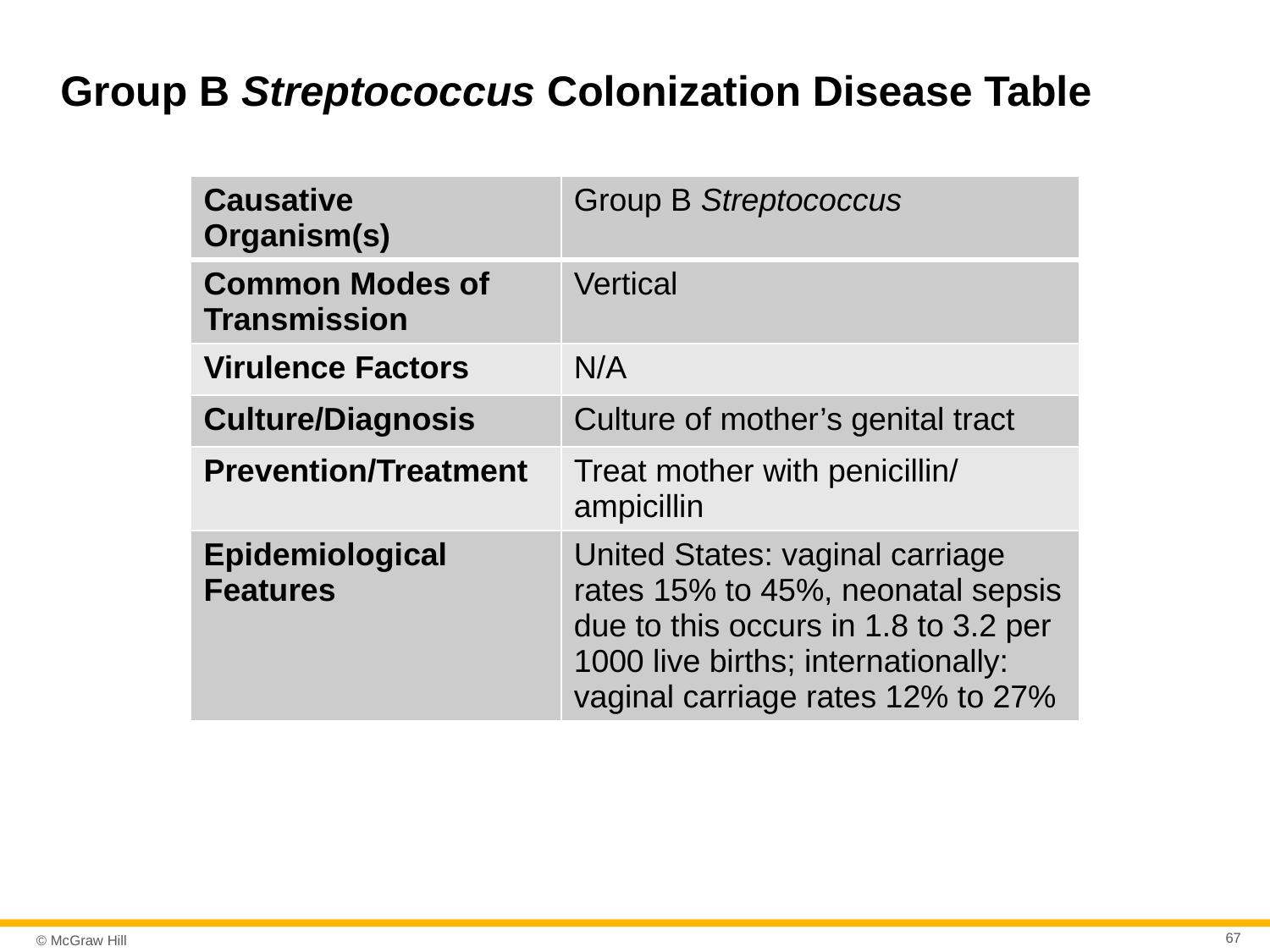

# Group B Streptococcus Colonization Disease Table
| Causative Organism(s) | Group B Streptococcus |
| --- | --- |
| Common Modes of Transmission | Vertical |
| Virulence Factors | N/A |
| Culture/Diagnosis | Culture of mother’s genital tract |
| Prevention/Treatment | Treat mother with penicillin/ ampicillin |
| Epidemiological Features | United States: vaginal carriage rates 15% to 45%, neonatal sepsis due to this occurs in 1.8 to 3.2 per 1000 live births; internationally: vaginal carriage rates 12% to 27% |